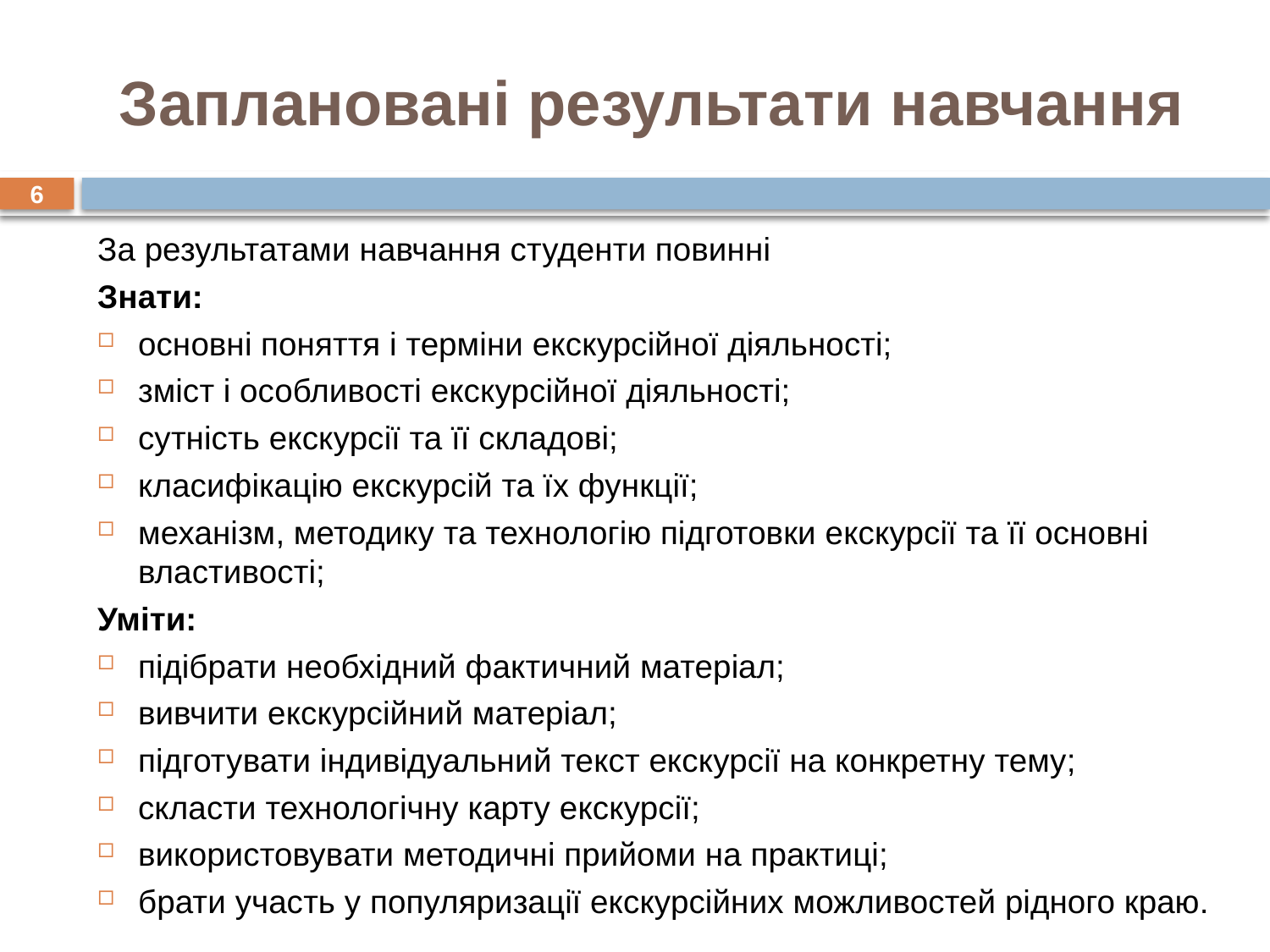

# Заплановані результати навчання
6
За результатами навчання студенти повинні
Знати:
основні поняття і терміни екскурсійної діяльності;
зміст і особливості екскурсійної діяльності;
сутність екскурсії та її складові;
класифікацію екскурсій та їх функції;
механізм, методику та технологію підготовки екскурсії та її основні властивості;
Уміти:
підібрати необхідний фактичний матеріал;
вивчити екскурсійний матеріал;
підготувати індивідуальний текст екскурсії на конкретну тему;
скласти технологічну карту екскурсії;
використовувати методичні прийоми на практиці;
брати участь у популяризації екскурсійних можливостей рідного краю.